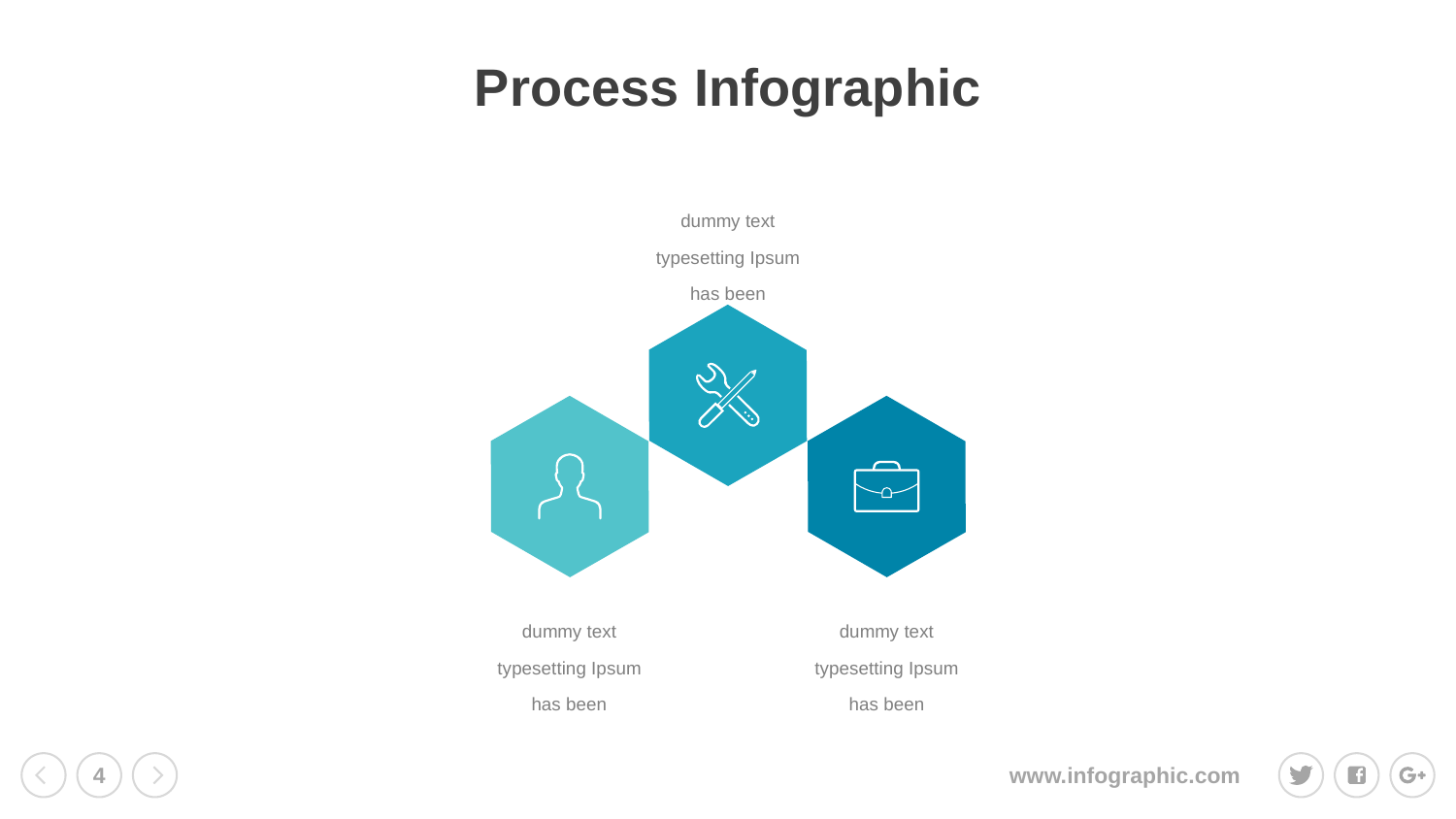

Process Infographic
dummy text typesetting Ipsum has been

dummy text typesetting Ipsum has been
dummy text typesetting Ipsum has been
4
www.infographic.com